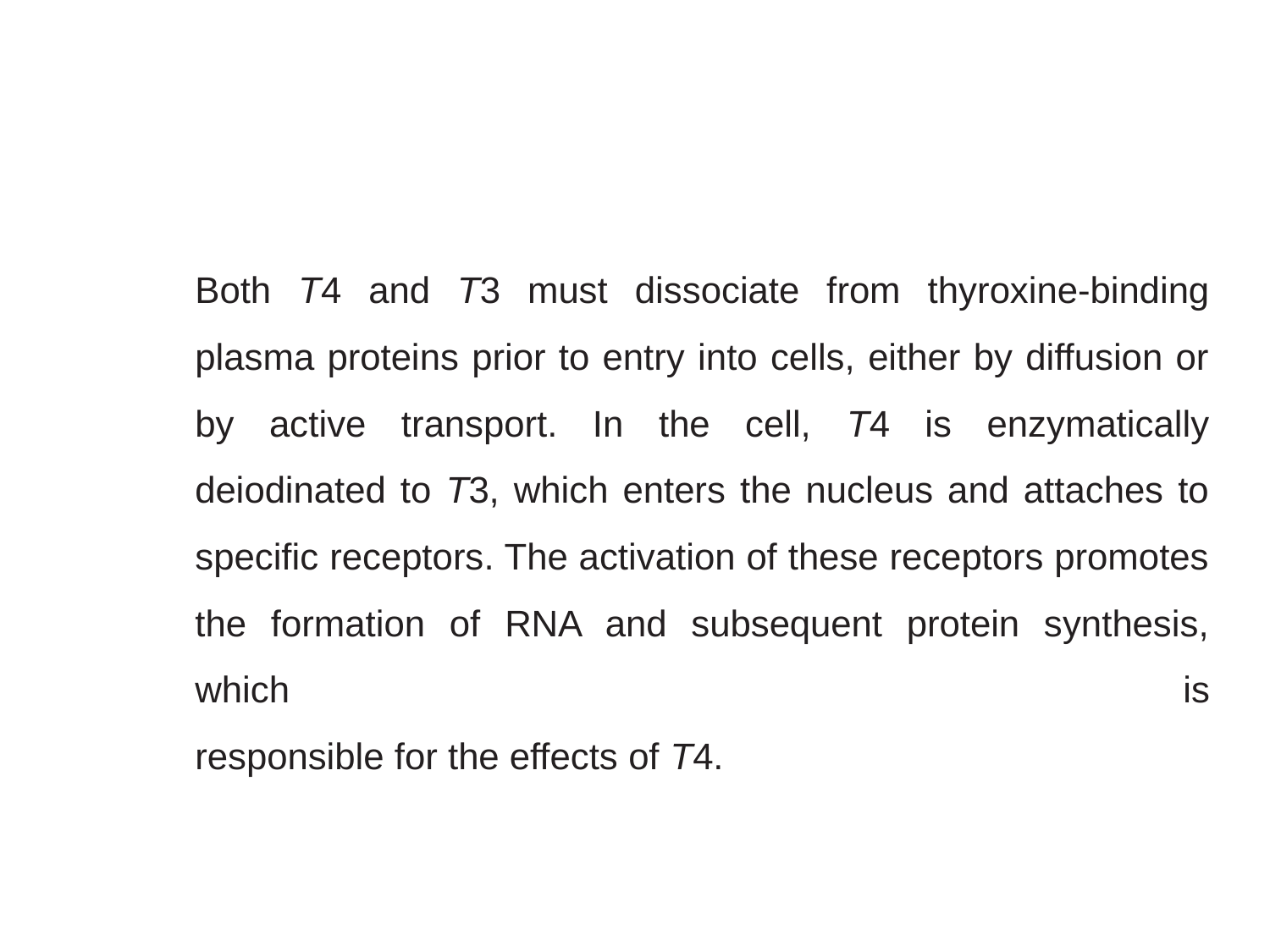

Both T4 and T3 must dissociate from thyroxine-binding plasma proteins prior to entry into cells, either by diffusion or by active transport. In the cell, T4 is enzymatically deiodinated to T3, which enters the nucleus and attaches to specific receptors. The activation of these receptors promotes the formation of RNA and subsequent protein synthesis, which is
responsible for the effects of T4.